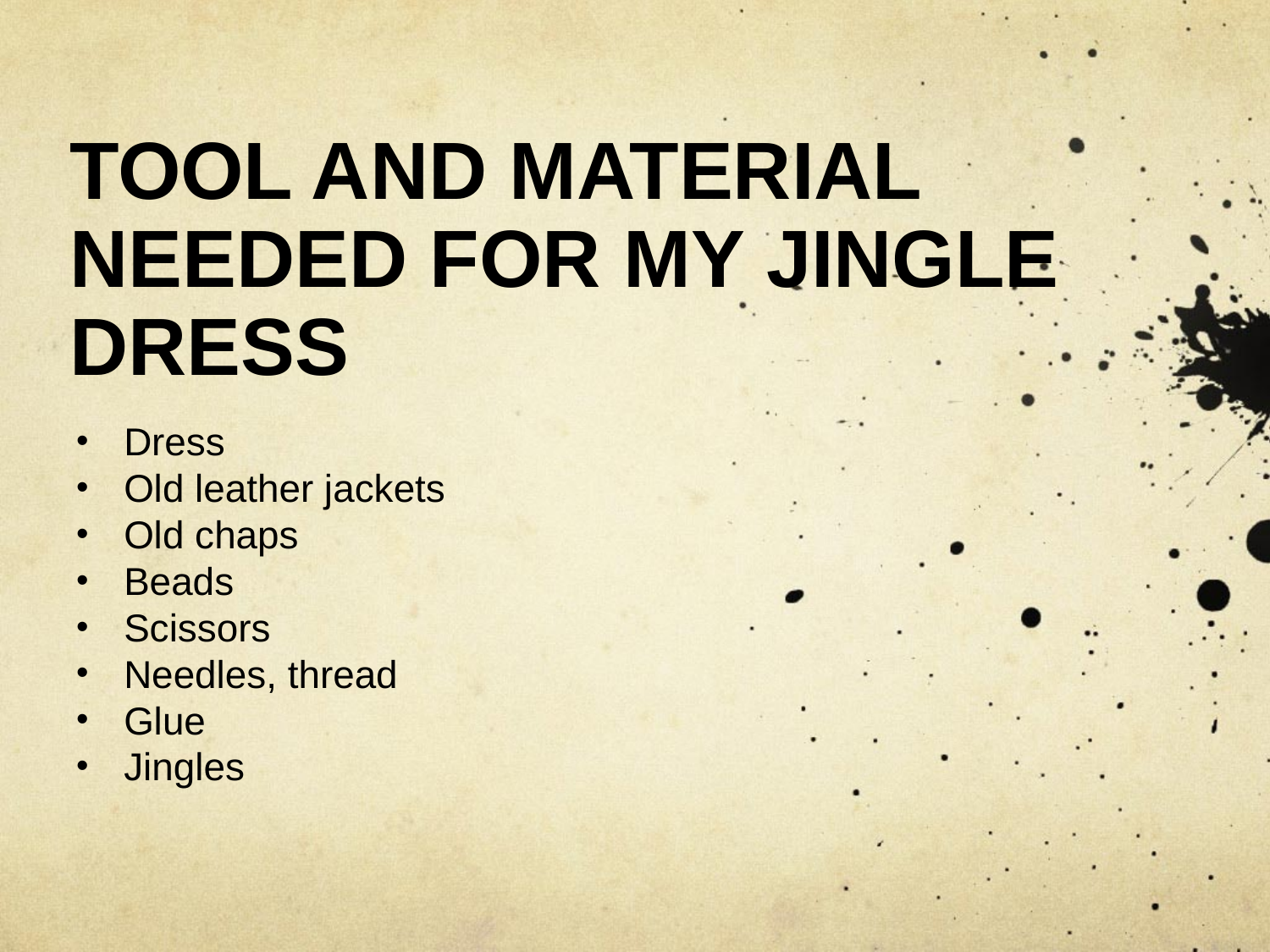

# TOOL AND MATERIAL NEEDED FOR MY JINGLE DRESS
Dress
Old leather jackets
Old chaps
Beads
Scissors
Needles, thread
Glue
Jingles